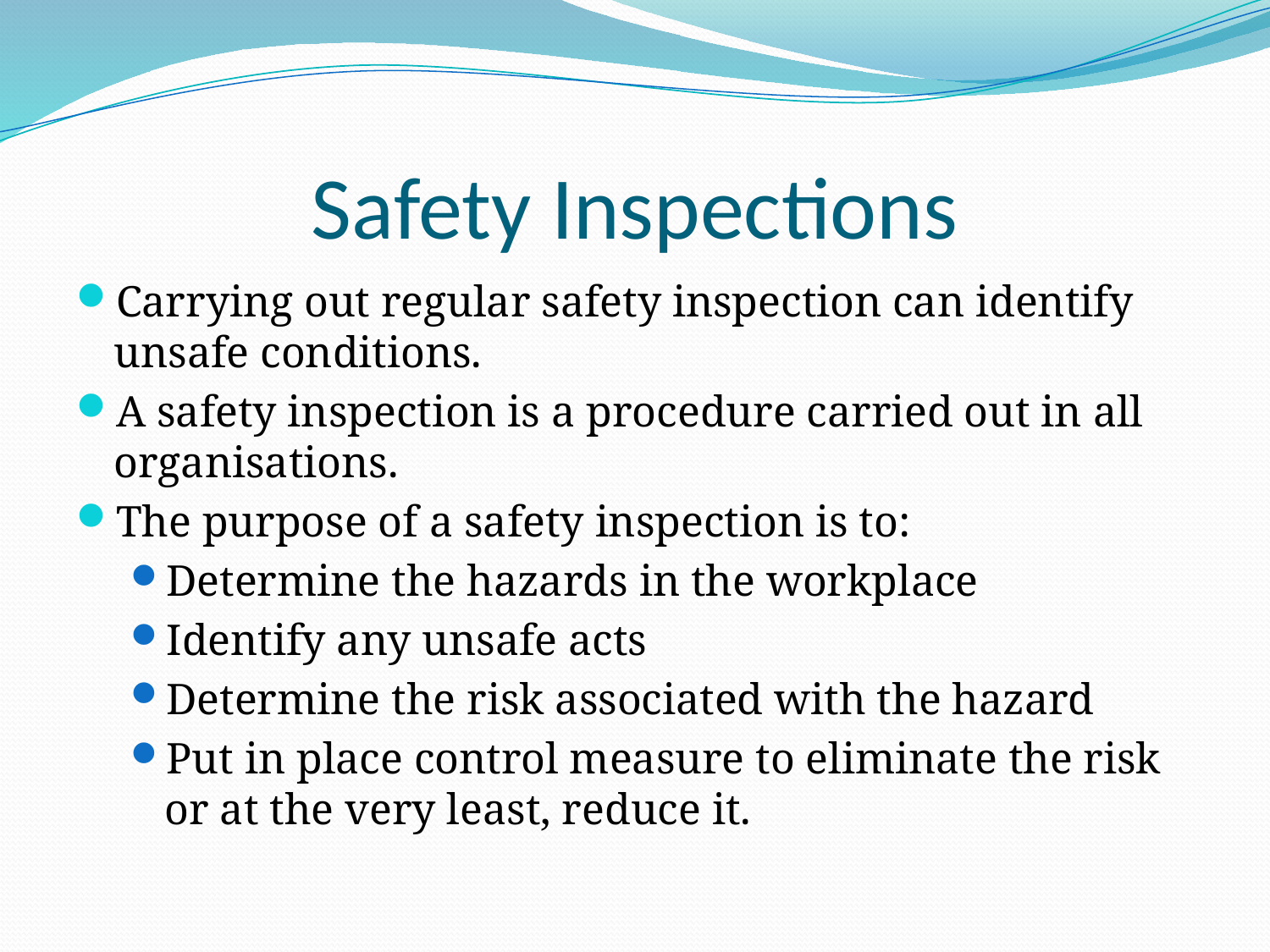

# Safety Inspections
Carrying out regular safety inspection can identify unsafe conditions.
A safety inspection is a procedure carried out in all organisations.
The purpose of a safety inspection is to:
Determine the hazards in the workplace
Identify any unsafe acts
Determine the risk associated with the hazard
Put in place control measure to eliminate the risk or at the very least, reduce it.